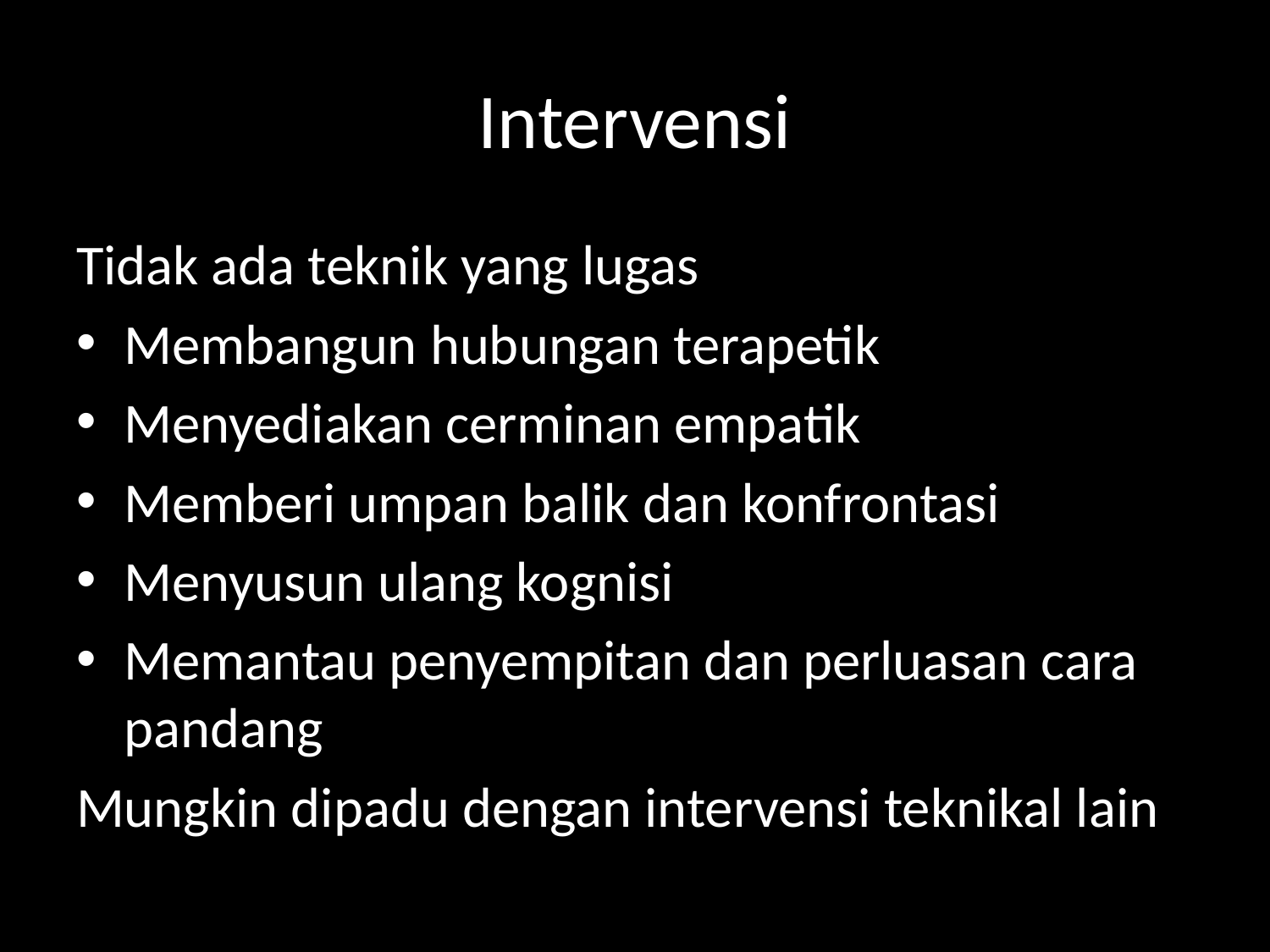

# Intervensi
Tidak ada teknik yang lugas
Membangun hubungan terapetik
Menyediakan cerminan empatik
Memberi umpan balik dan konfrontasi
Menyusun ulang kognisi
Memantau penyempitan dan perluasan cara pandang
Mungkin dipadu dengan intervensi teknikal lain